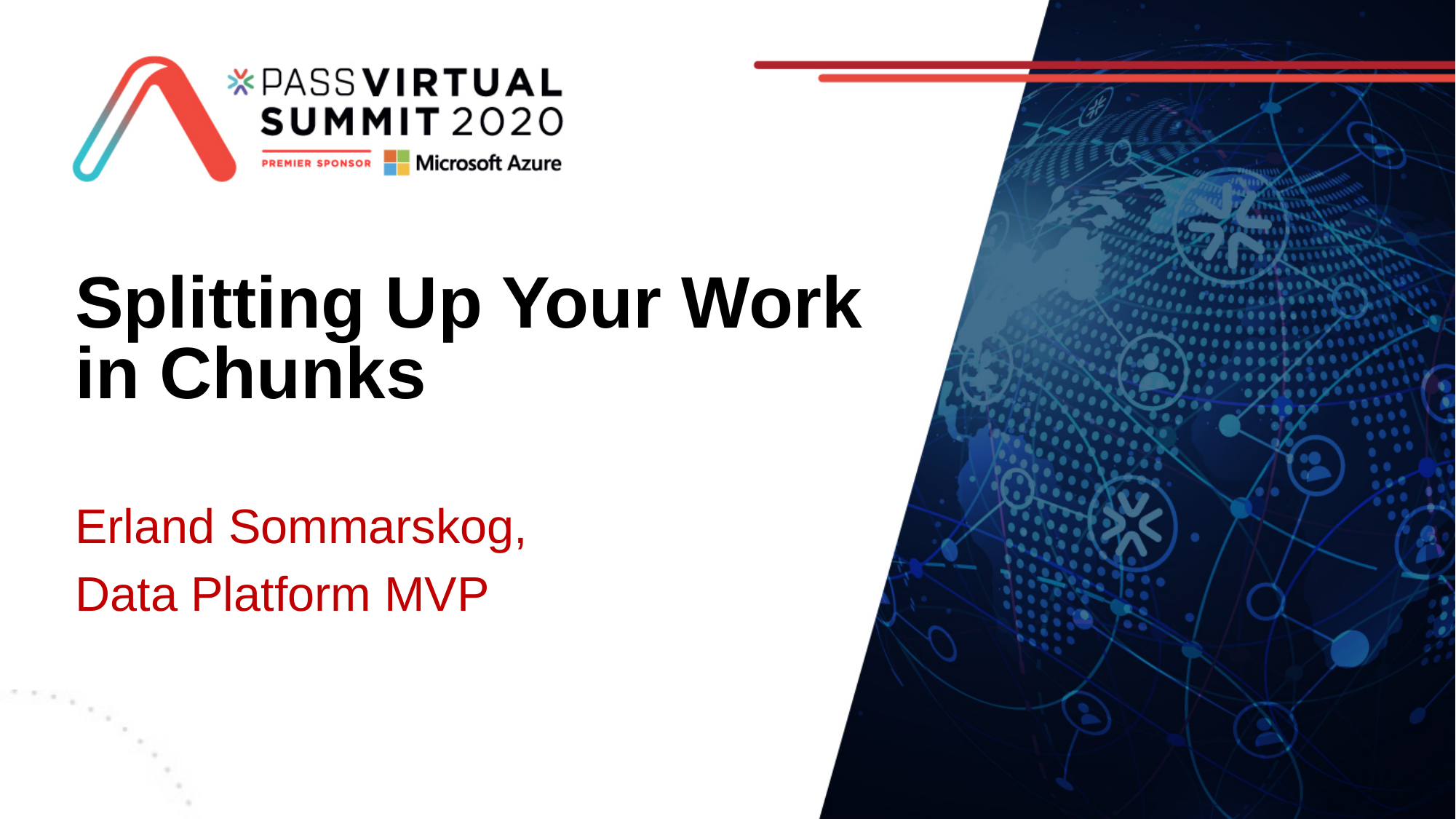

# Splitting Up Your Work in Chunks

Erland Sommarskog,
Data Platform MVP